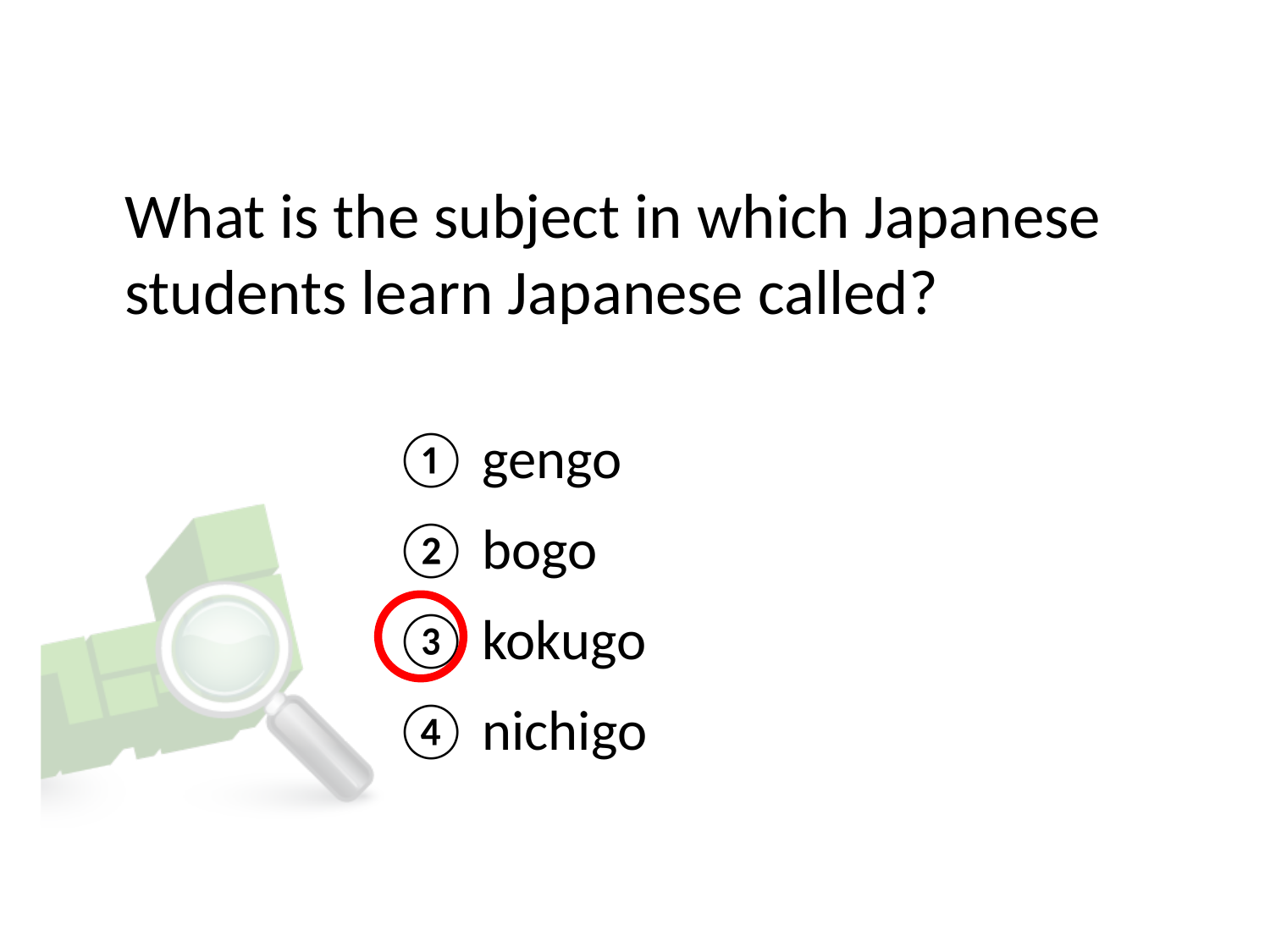

# What is the subject in which Japanese students learn Japanese called?
① gengo
② bogo
③ kokugo
④ nichigo